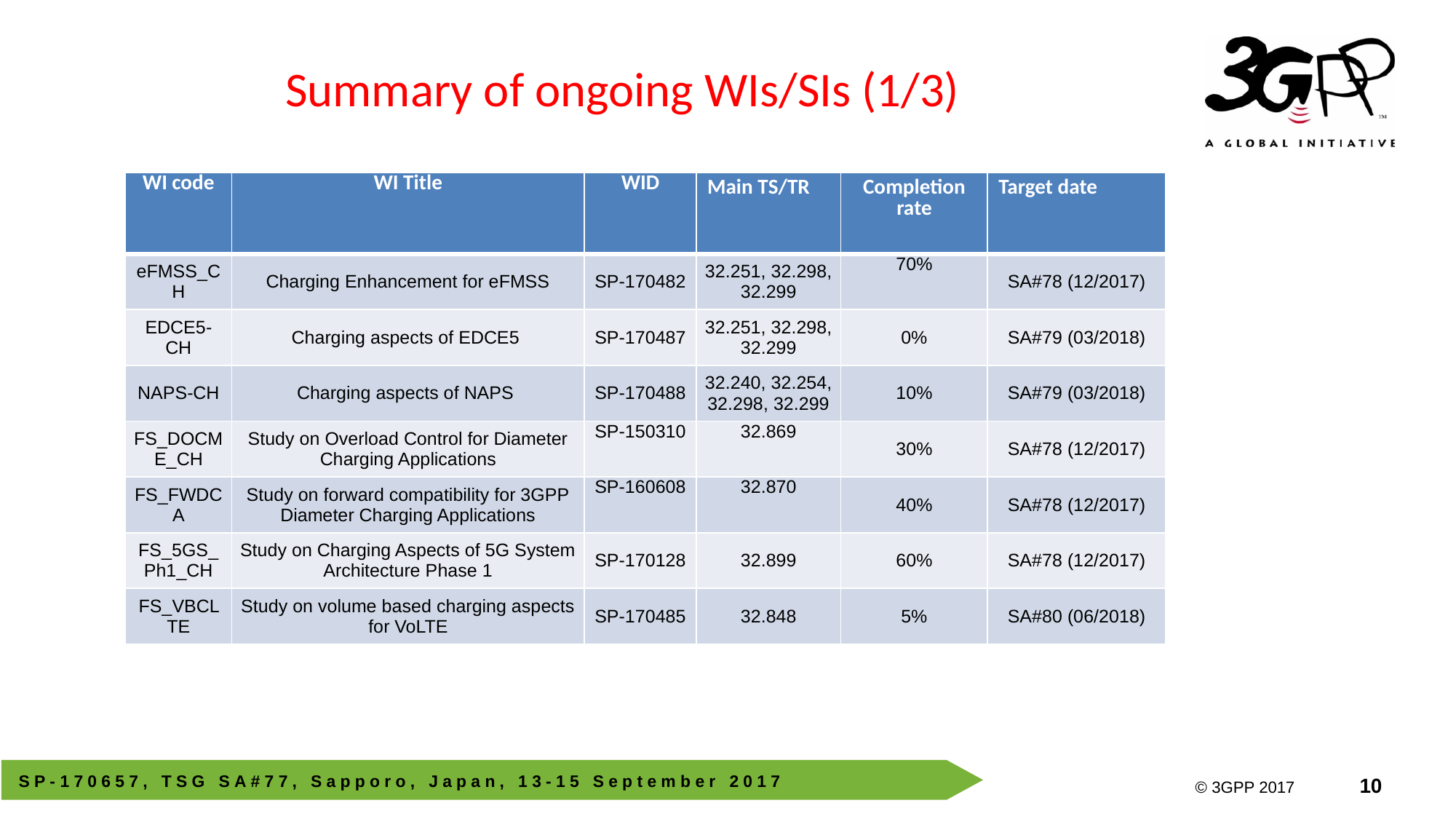

# Summary of ongoing WIs/SIs (1/3)
| WI code | WI Title | WID | Main TS/TR | Completion rate | Target date |
| --- | --- | --- | --- | --- | --- |
| eFMSS\_CH | Charging Enhancement for eFMSS | SP-170482 | 32.251, 32.298, 32.299 | 70% | SA#78 (12/2017) |
| EDCE5-CH | Charging aspects of EDCE5 | SP-170487 | 32.251, 32.298, 32.299 | 0% | SA#79 (03/2018) |
| NAPS-CH | Charging aspects of NAPS | SP-170488 | 32.240, 32.254, 32.298, 32.299 | 10% | SA#79 (03/2018) |
| FS\_DOCME\_CH | Study on Overload Control for Diameter Charging Applications | SP-150310 | 32.869 | 30% | SA#78 (12/2017) |
| FS\_FWDCA | Study on forward compatibility for 3GPP Diameter Charging Applications | SP-160608 | 32.870 | 40% | SA#78 (12/2017) |
| FS\_5GS\_Ph1\_CH | Study on Charging Aspects of 5G System Architecture Phase 1 | SP-170128 | 32.899 | 60% | SA#78 (12/2017) |
| FS\_VBCLTE | Study on volume based charging aspects for VoLTE | SP-170485 | 32.848 | 5% | SA#80 (06/2018) |